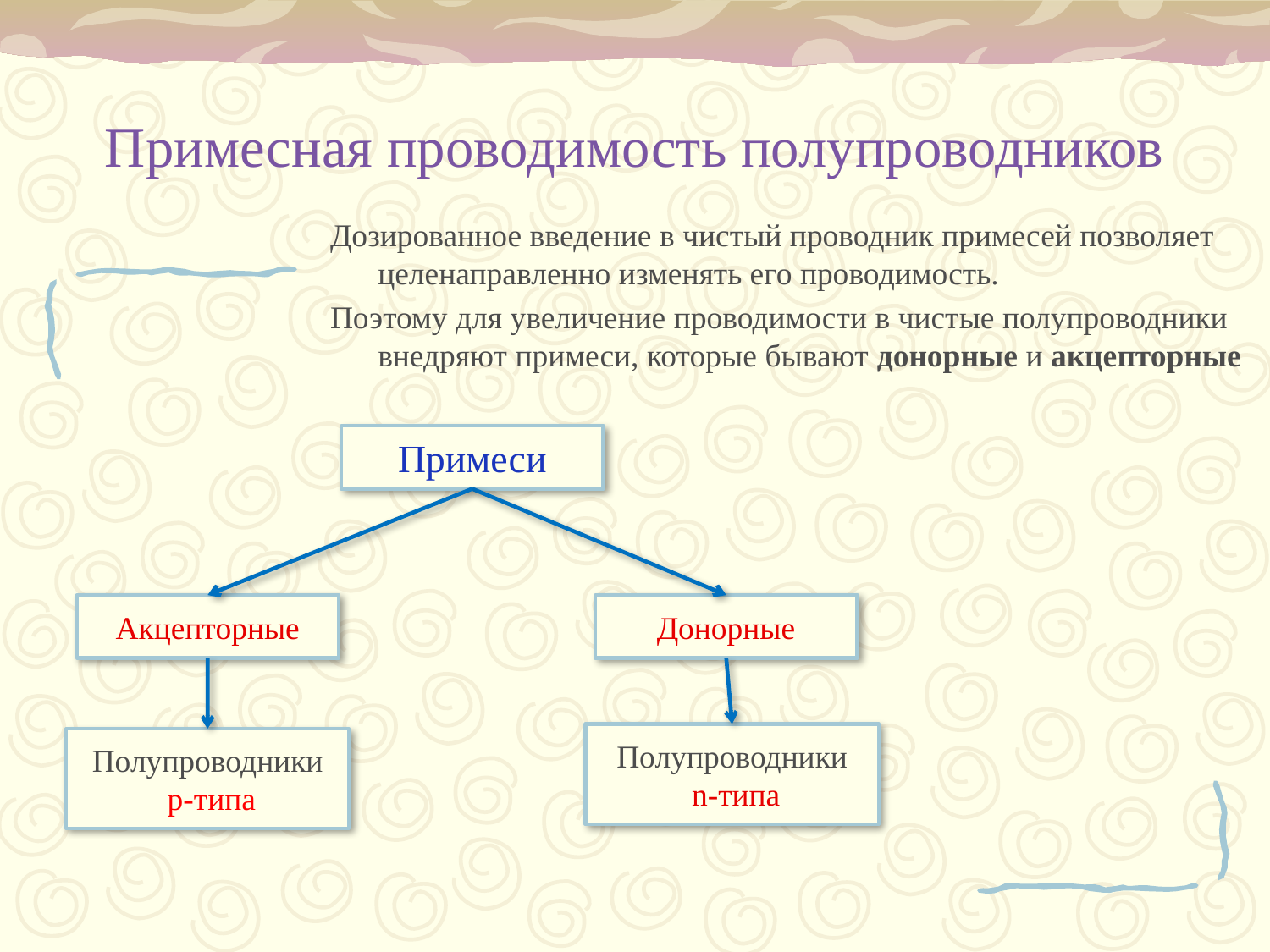

# Примесная проводимость полупроводников
Дозированное введение в чистый проводник примесей позволяет целенаправленно изменять его проводимость.
Поэтому для увеличение проводимости в чистые полупроводники внедряют примеси, которые бывают донорные и акцепторные
Примеси
Акцепторные
Донорные
Полупроводники
 n-типа
Полупроводники
 p-типа